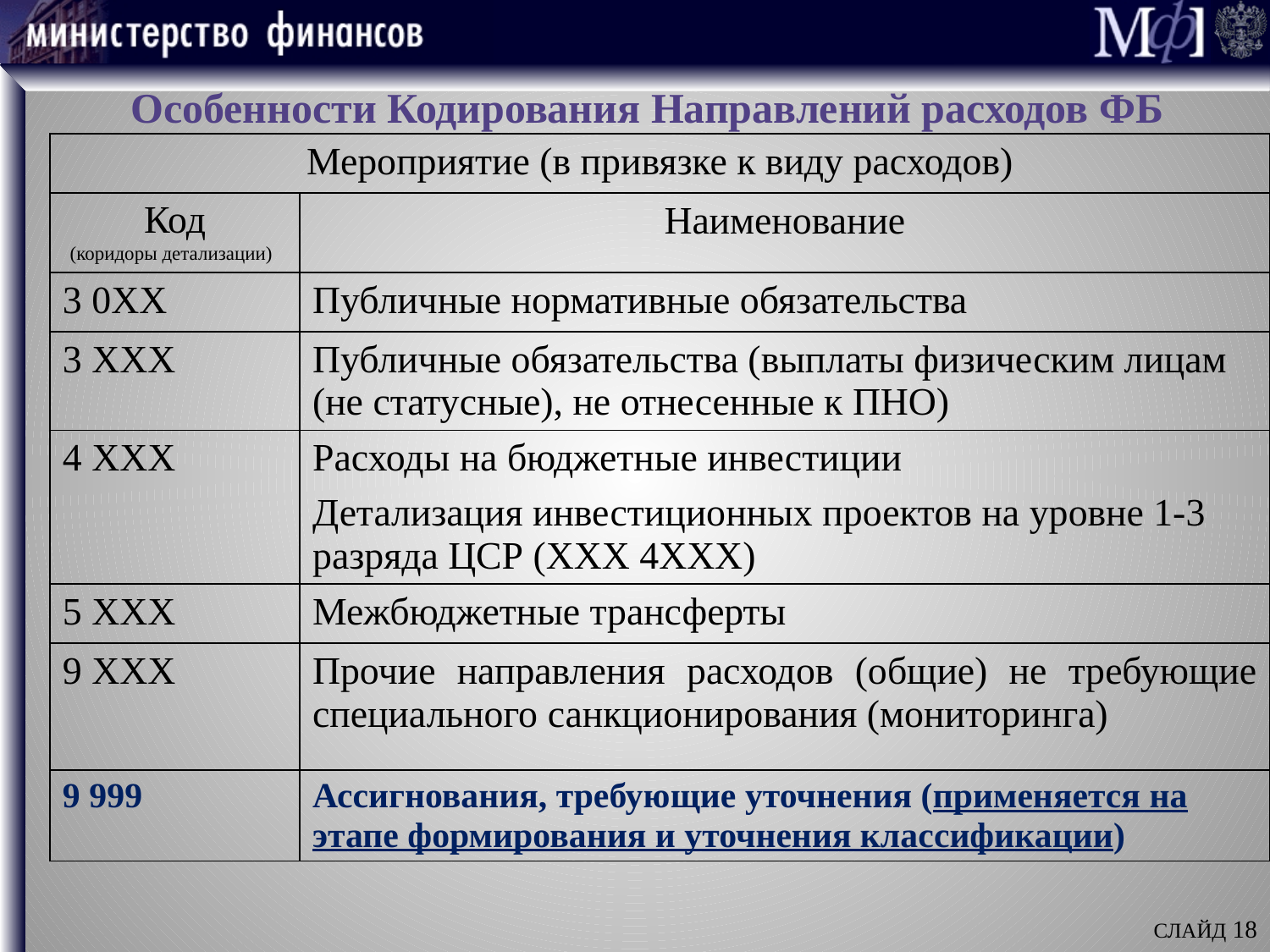

Особенности Кодирования Направлений расходов ФБ
| Мероприятие (в привязке к виду расходов) |  |
| --- | --- |
| Код (коридоры детализации) | Наименование |
| 3 0ХХ | Публичные нормативные обязательства |
| 3 ХХХ | Публичные обязательства (выплаты физическим лицам (не статусные), не отнесенные к ПНО) |
| 4 ХХХ | Расходы на бюджетные инвестиции Детализация инвестиционных проектов на уровне 1-3 разряда ЦСР (ХХХ 4ХХХ) |
| 5 ХХХ | Межбюджетные трансферты |
| 9 ХХХ | Прочие направления расходов (общие) не требующие специального санкционирования (мониторинга) |
| 9 999 | Ассигнования, требующие уточнения (применяется на этапе формирования и уточнения классификации) |
СЛАЙД 18